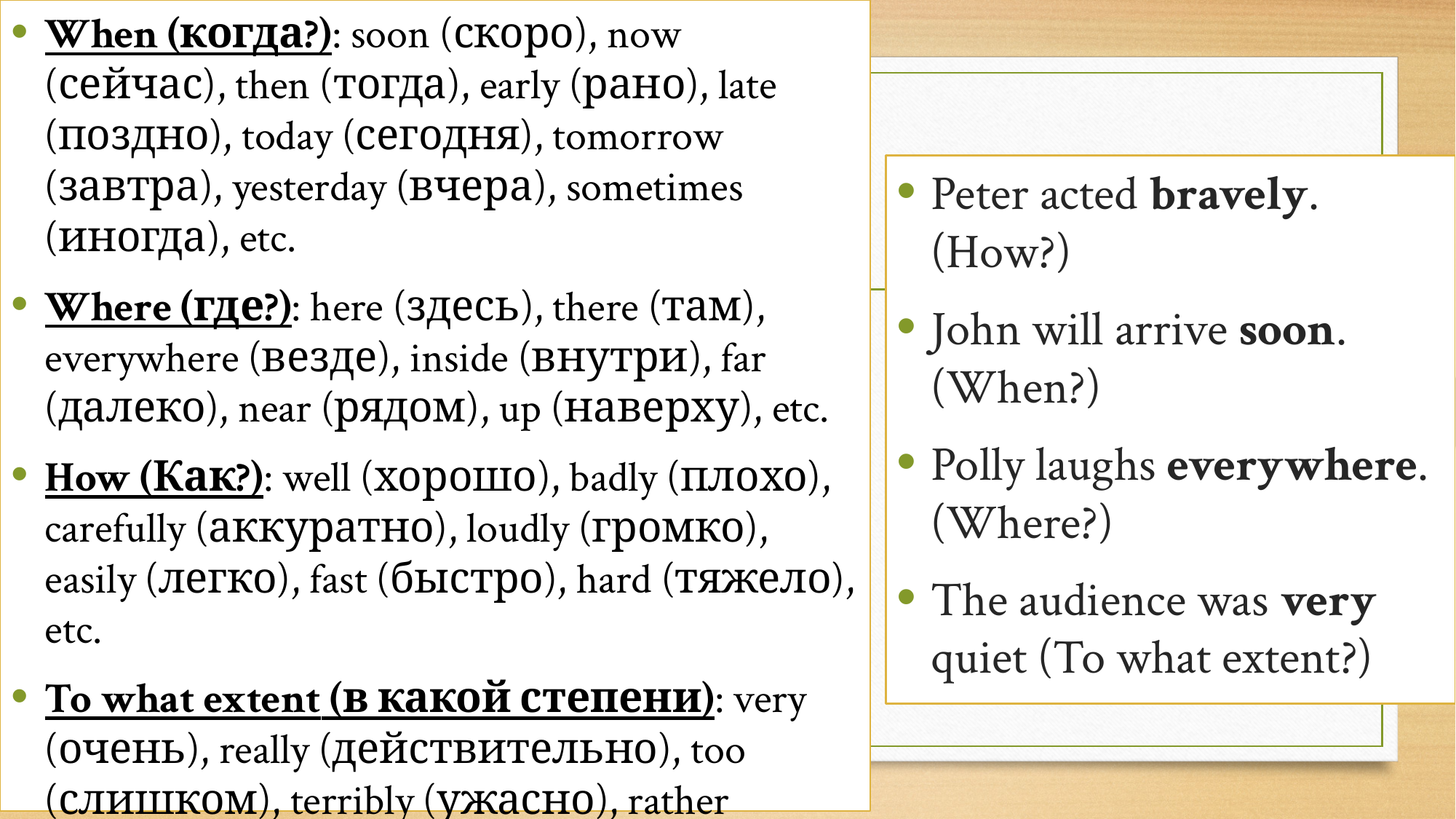

When (когда?): soon (скоро), now (сейчас), then (тогда), early (рано), late (поздно), today (сегодня), tomorrow (завтра), yesterday (вчера), sometimes (иногда), etc.
Where (где?): here (здесь), there (там), everywhere (везде), inside (внутри), far (далеко), near (рядом), up (наверху), etc.
How (Как?): well (хорошо), badly (плохо), carefully (аккуратно), loudly (громко), easily (легко), fast (быстро), hard (тяжело), etc.
To what extent (в какой степени): very (очень), really (действительно), too (слишком), terribly (ужасно), rather (достаточно), quite (довольно), almost (почти), etc.
Peter acted bravely. (How?)
John will arrive soon. (When?)
Polly laughs everywhere. (Where?)
The audience was very quiet (To what extent?)